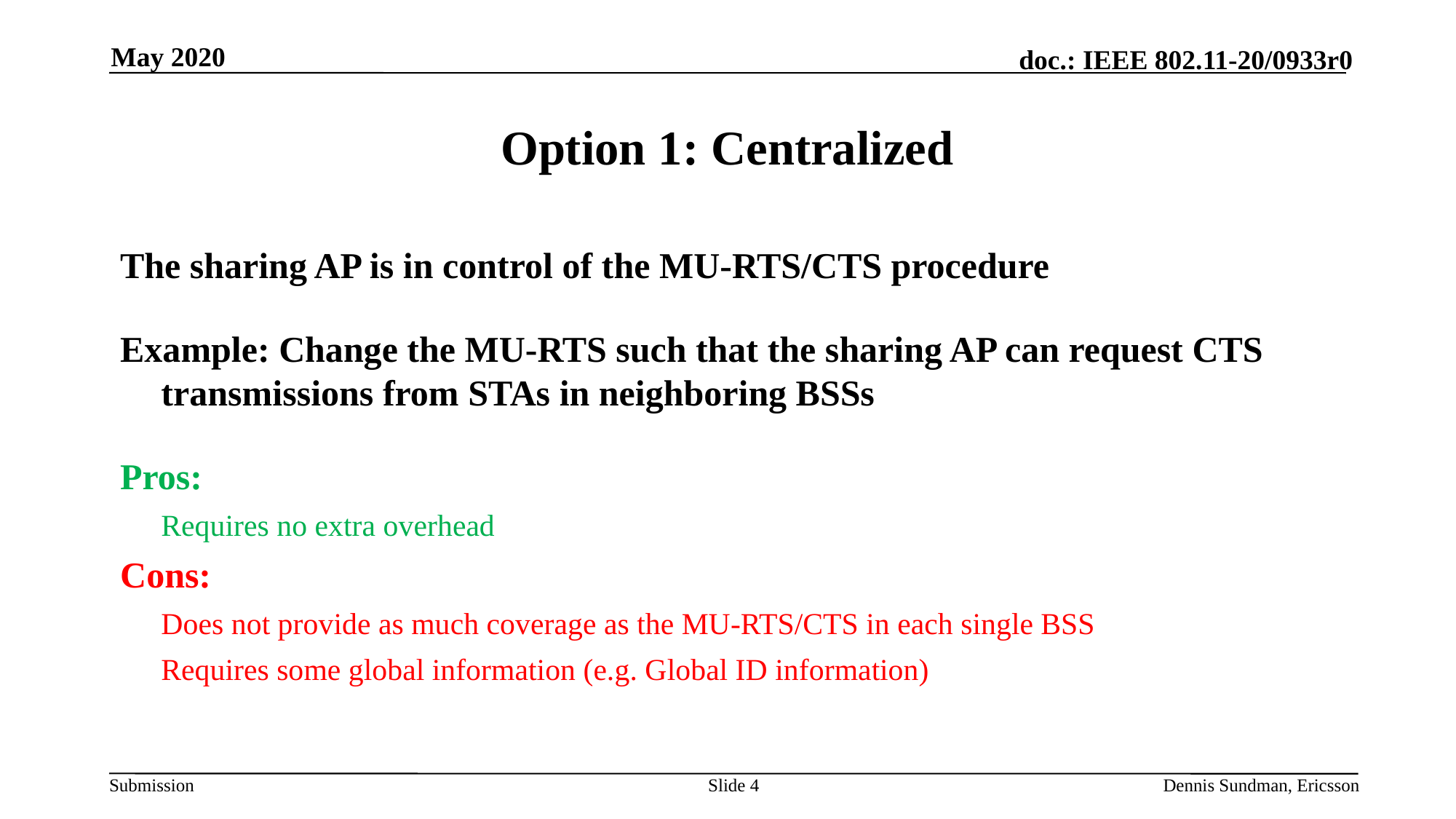

May 2020
# Option 1: Centralized
The sharing AP is in control of the MU-RTS/CTS procedure

Example: Change the MU-RTS such that the sharing AP can request CTS transmissions from STAs in neighboring BSSs

Pros:
	Requires no extra overhead
Cons:
	Does not provide as much coverage as the MU-RTS/CTS in each single BSS
	Requires some global information (e.g. Global ID information)
Slide 4
Dennis Sundman, Ericsson